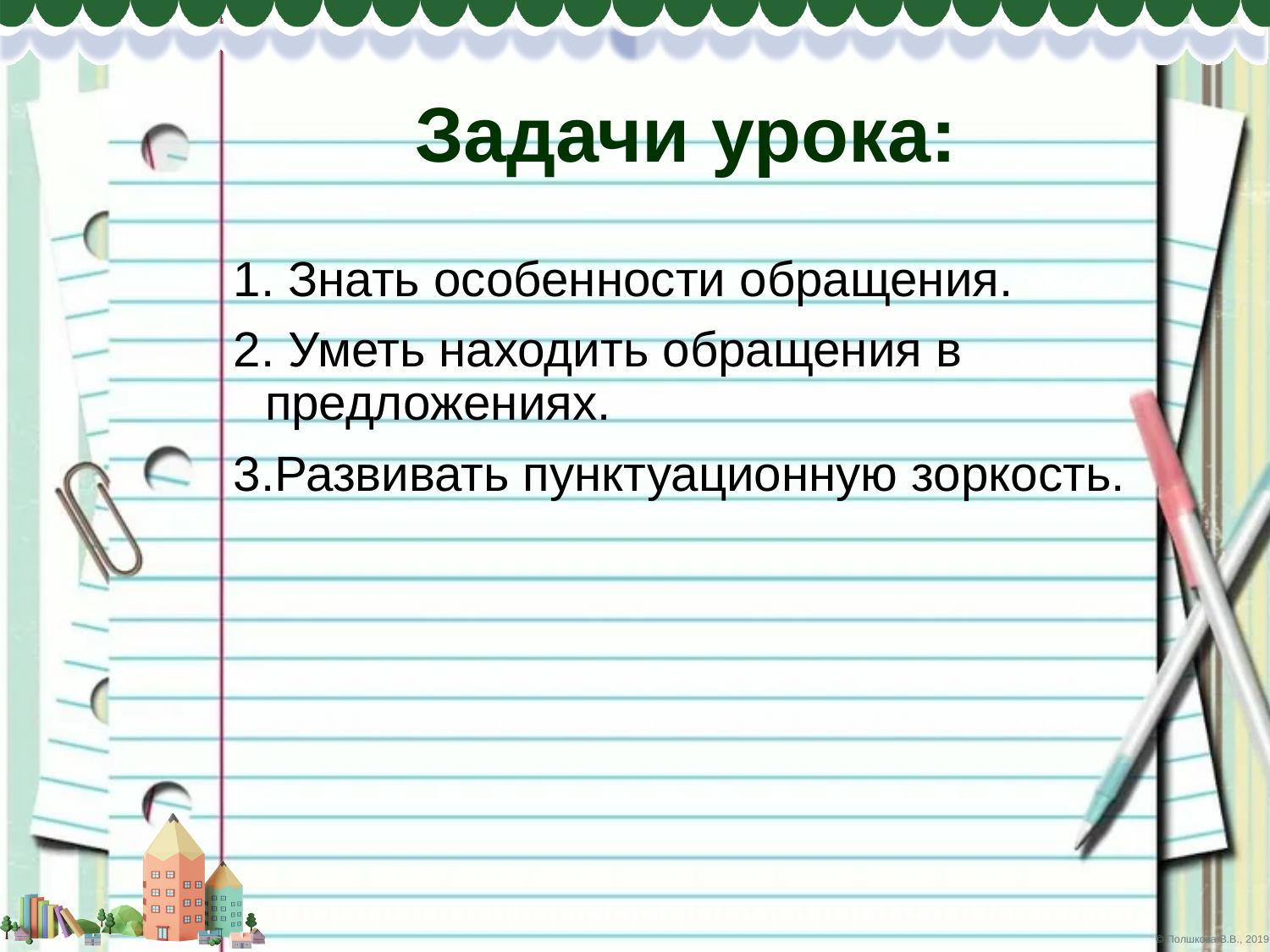

# Задачи урока:
1. Знать особенности обращения.
2. Уметь находить обращения в предложениях.
3.Развивать пунктуационную зоркость.